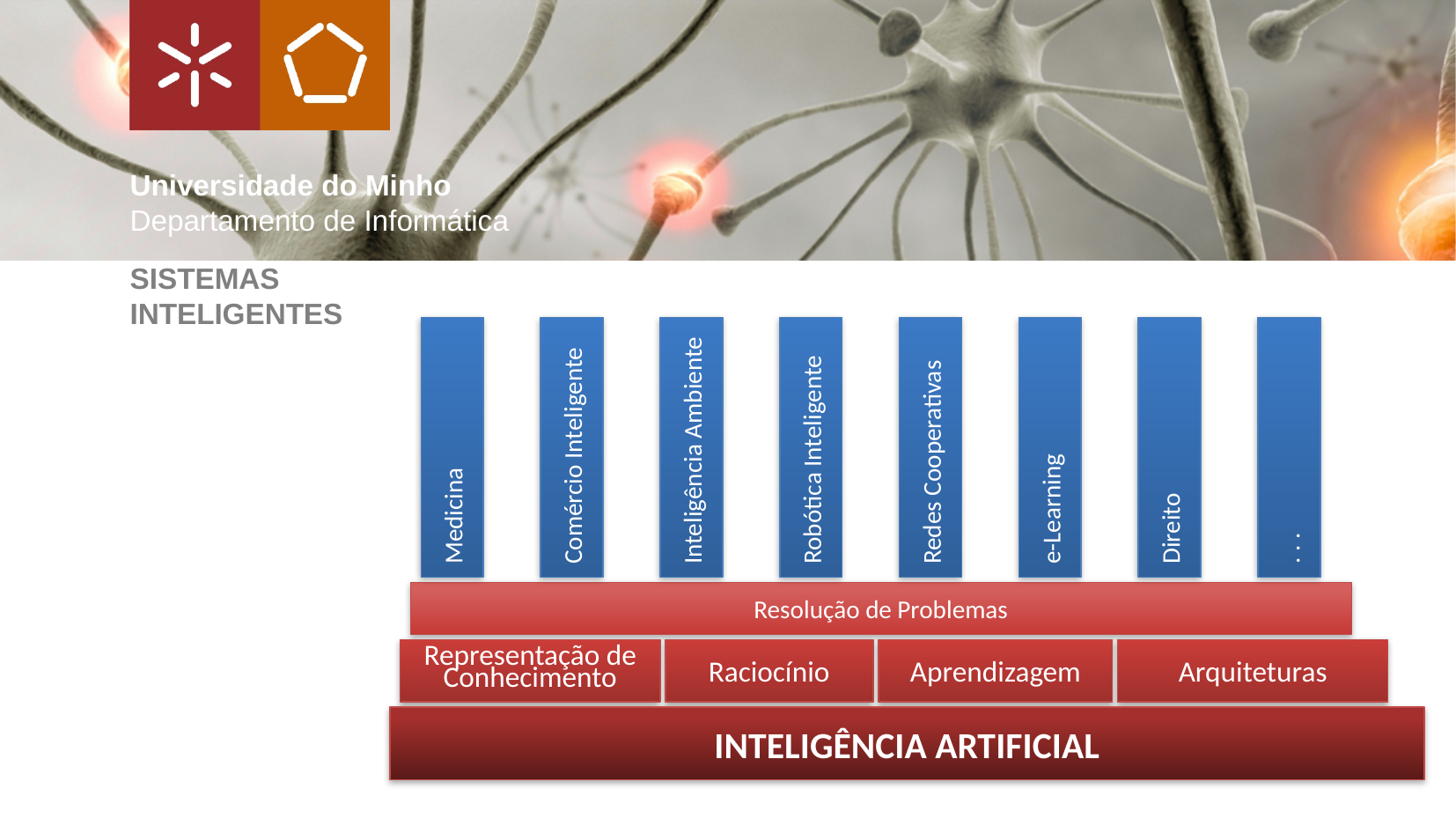

# SISTEMAS INTELIGENTES

Medicina
Comércio Inteligente
Inteligência Ambiente
Robótica Inteligente
Redes Cooperativas
e-Learning
Direito
. . .
Resolução de Problemas
Representação de Conhecimento
Raciocínio
Aprendizagem
Arquiteturas
INTELIGÊNCIA ARTIFICIAL